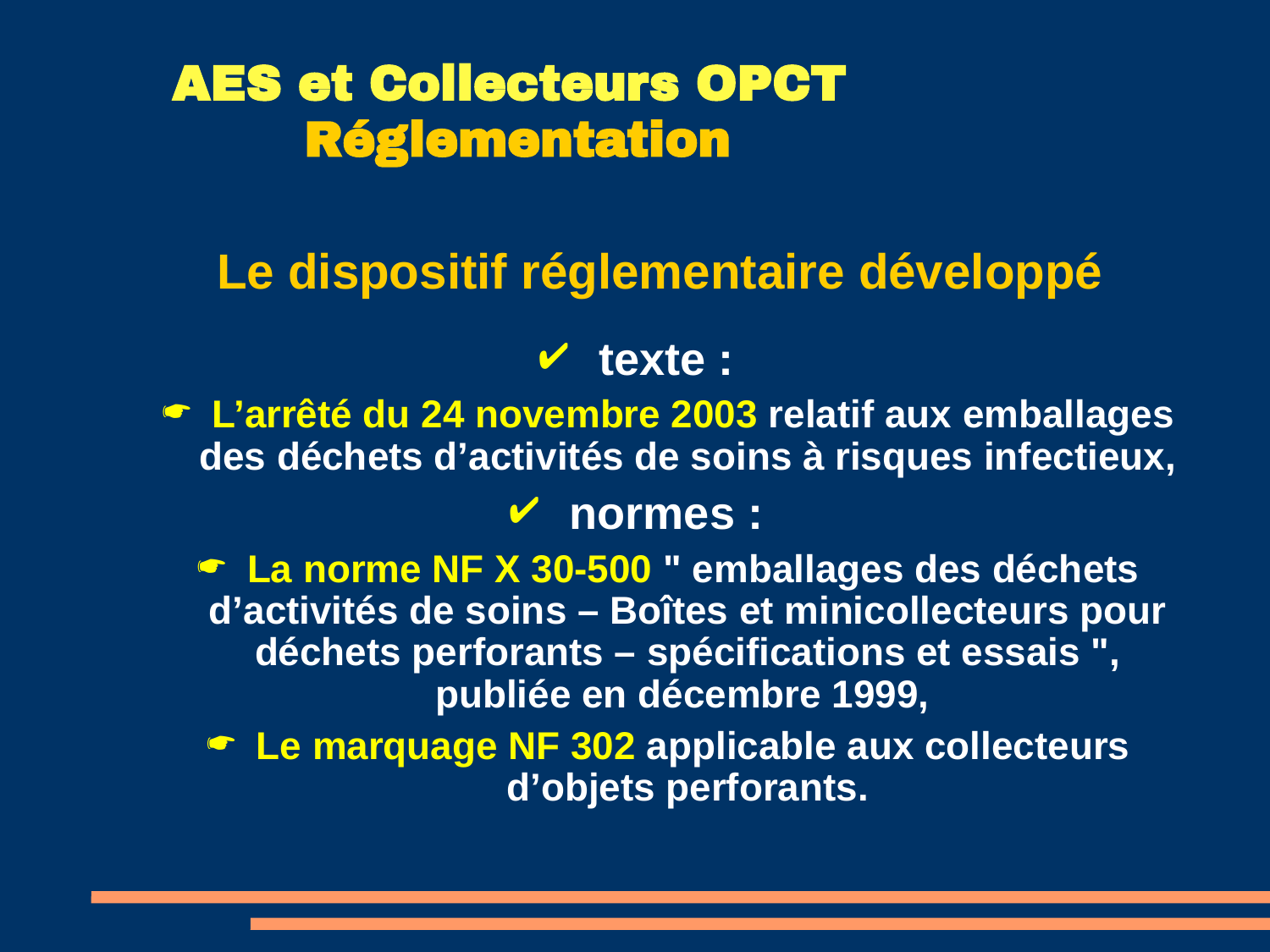

AES et Collecteurs OPCT
Réglementation
Le dispositif réglementaire développé

 texte :
 L’arrêté du 24 novembre 2003 relatif aux emballages des déchets d’activités de soins à risques infectieux,
 normes :
 La norme NF X 30-500 " emballages des déchets d’activités de soins – Boîtes et minicollecteurs pour déchets perforants – spécifications et essais ", publiée en décembre 1999,
 Le marquage NF 302 applicable aux collecteurs d’objets perforants.